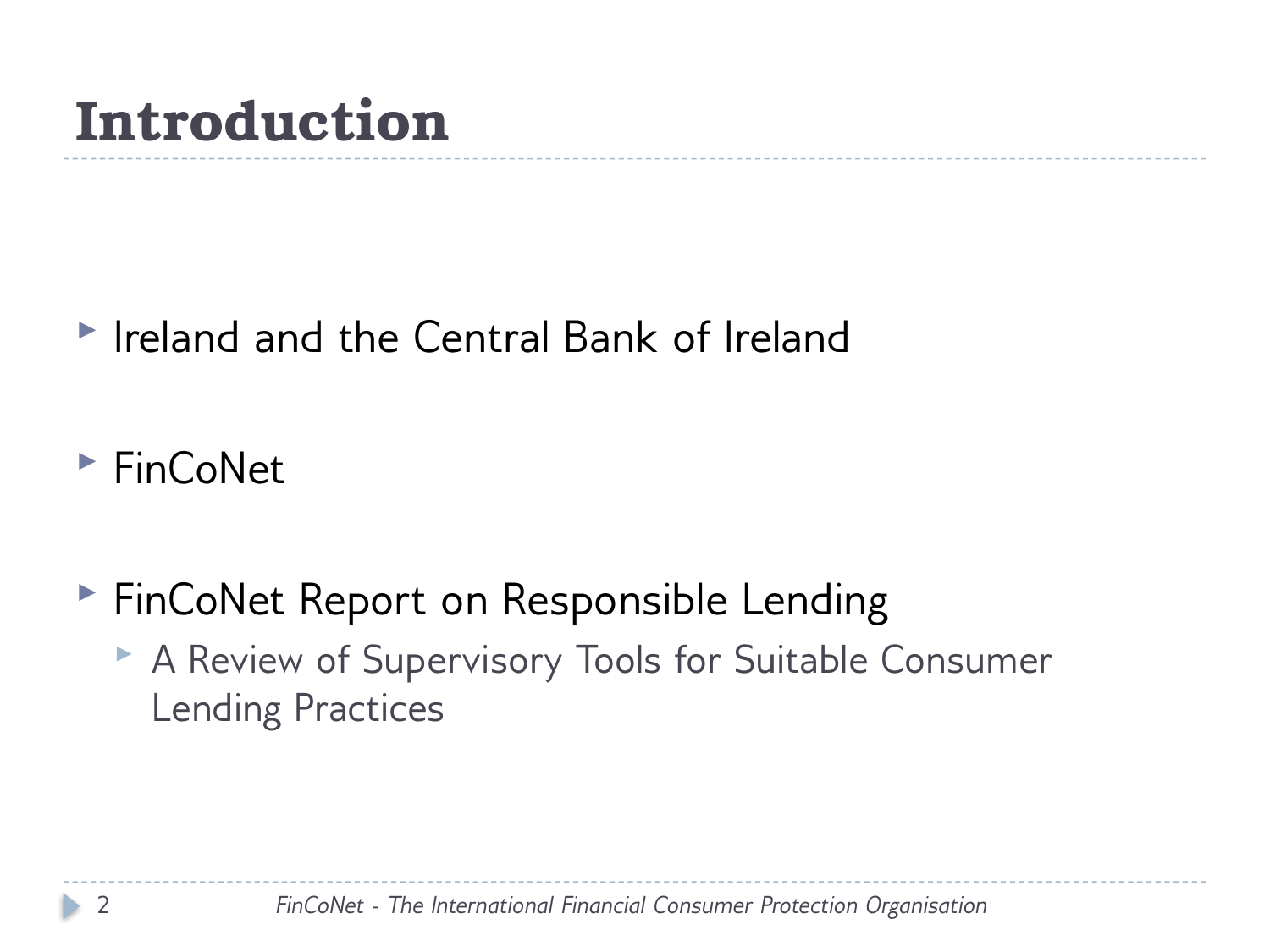

# Introduction

Ireland and the Central Bank of Ireland

FinCoNet

FinCoNet Report on Responsible Lending
A Review of Supervisory Tools for Suitable Consumer Lending Practices

2
FinCoNet - The International Financial Consumer Protection Organisation